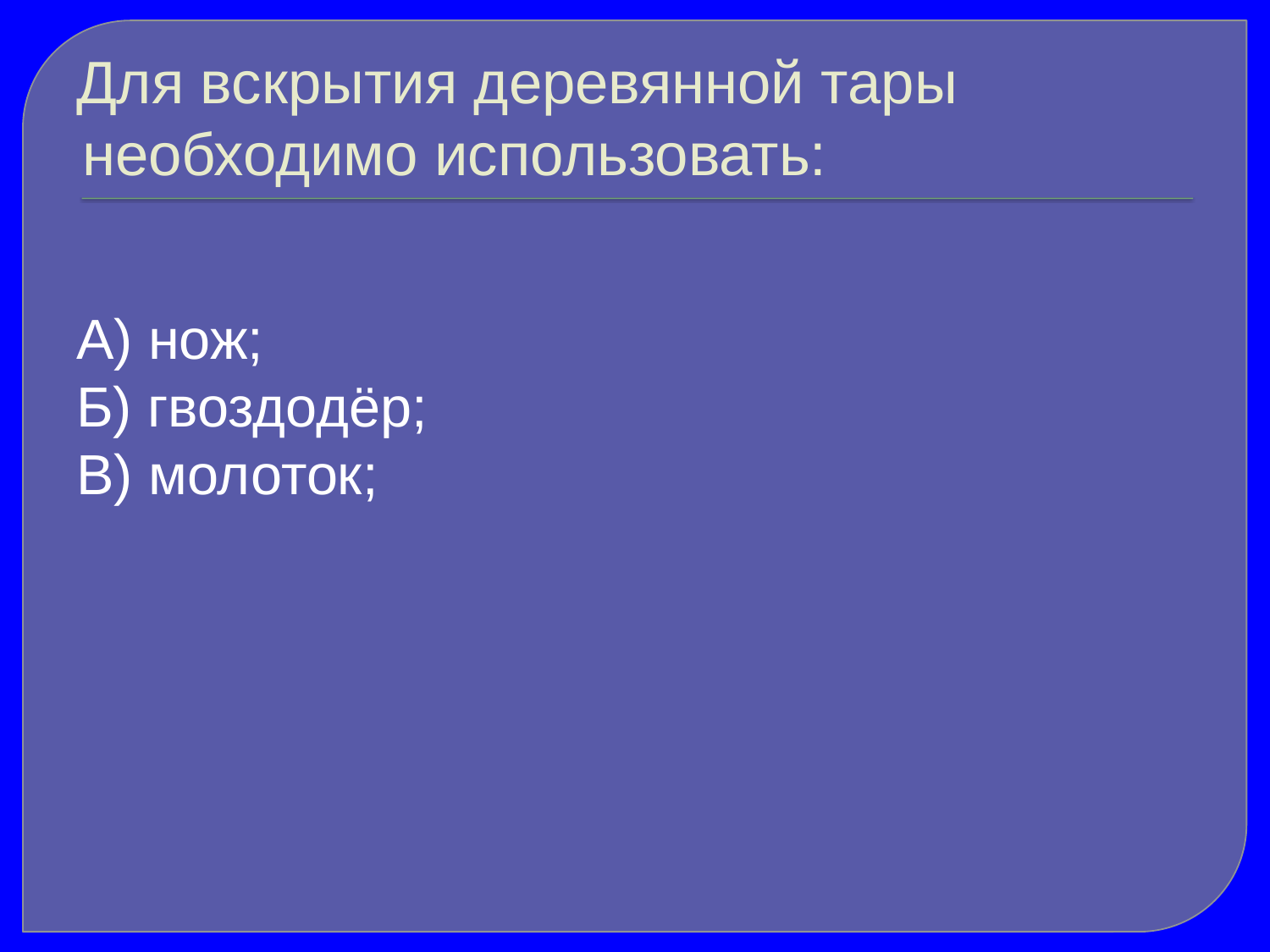

Для вскрытия деревянной тары необходимо использовать:

А) нож;
Б) гвоздодёр;
В) молоток;